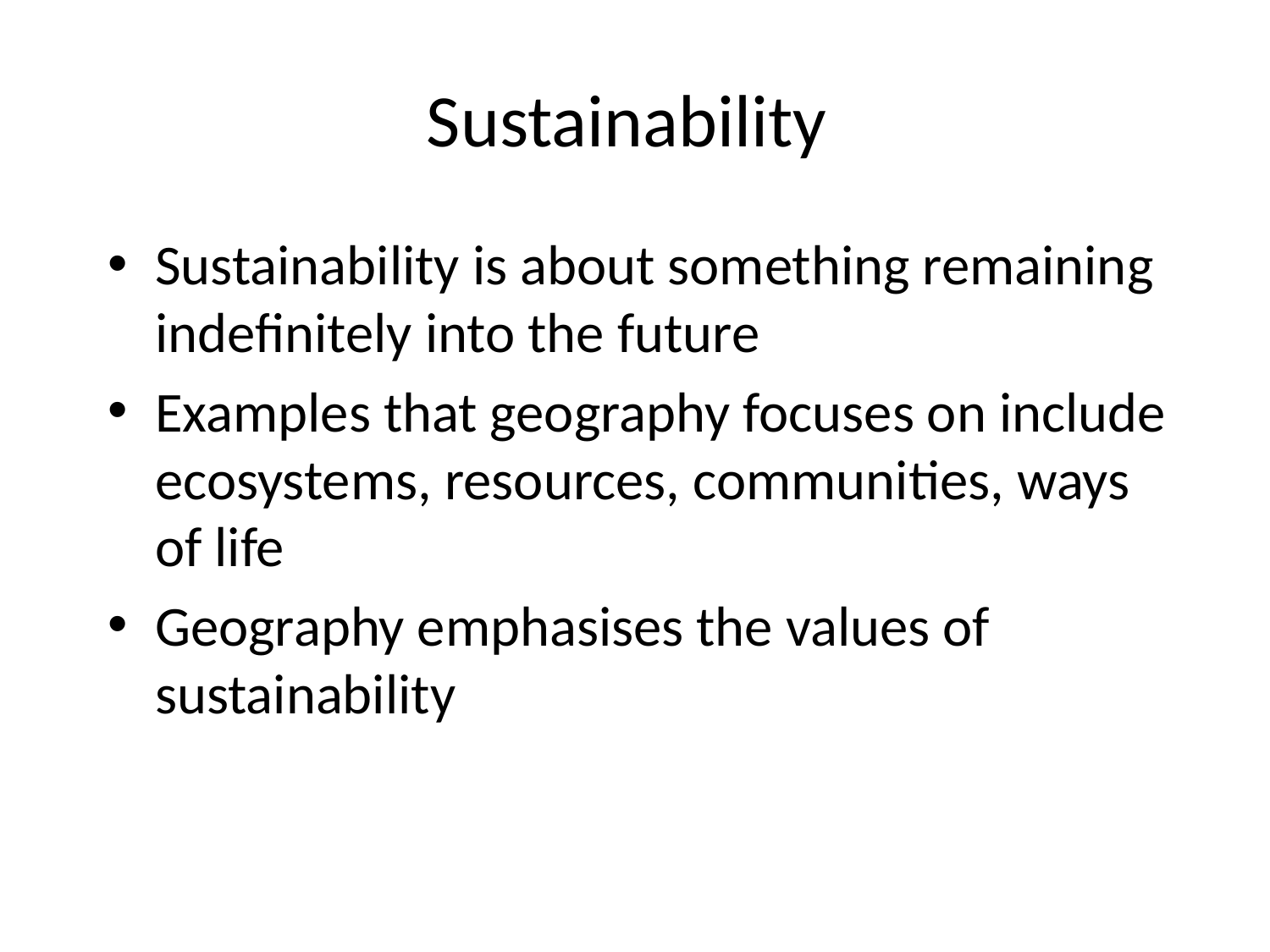

# Sustainability
Sustainability is about something remaining indefinitely into the future
Examples that geography focuses on include ecosystems, resources, communities, ways of life
Geography emphasises the values of sustainability